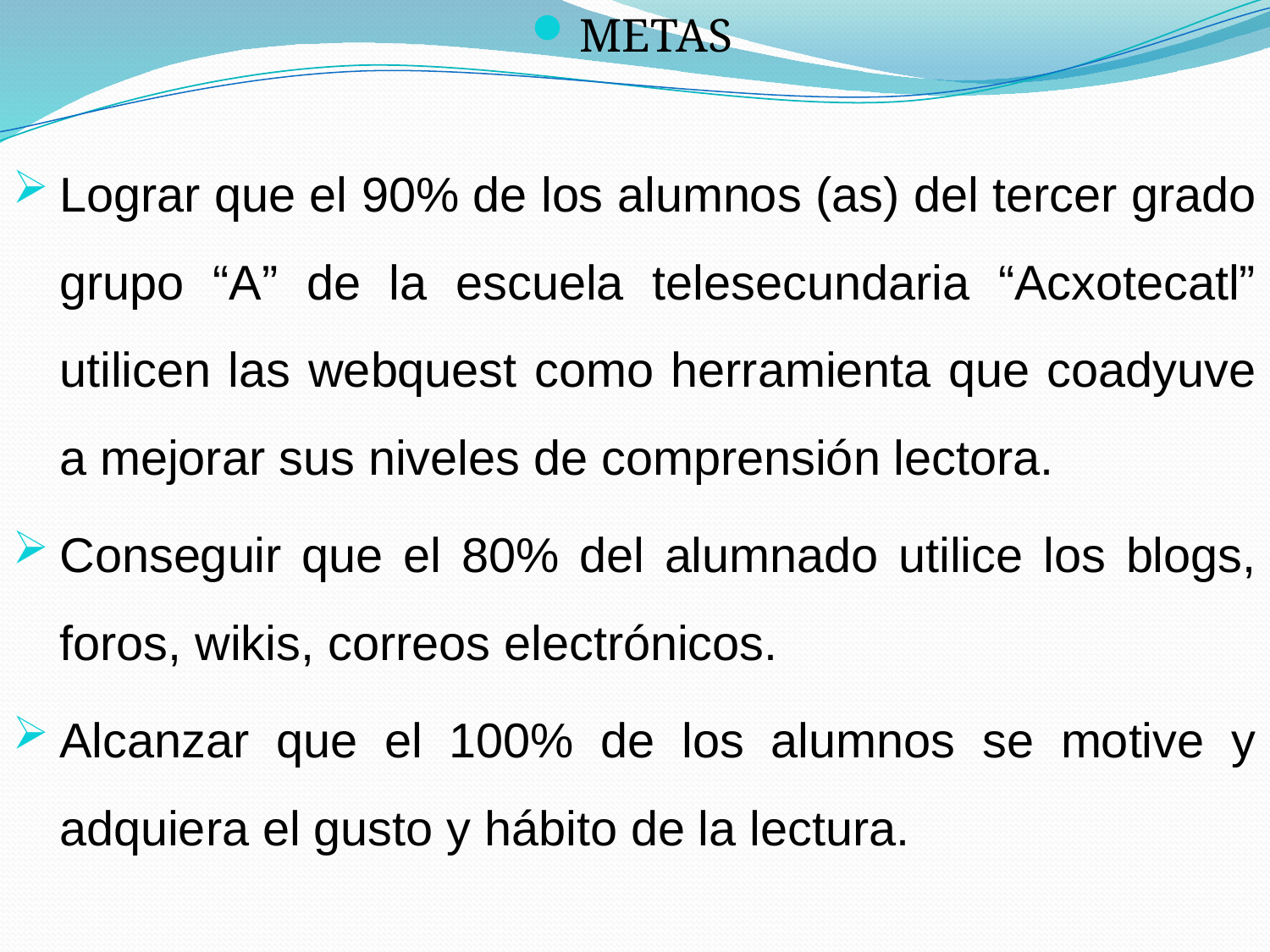

METAS

Lograr que el 90% de los alumnos (as) del tercer grado grupo “A” de la escuela telesecundaria “Acxotecatl” utilicen las webquest como herramienta que coadyuve a mejorar sus niveles de comprensión lectora.
Conseguir que el 80% del alumnado utilice los blogs, foros, wikis, correos electrónicos.
Alcanzar que el 100% de los alumnos se motive y adquiera el gusto y hábito de la lectura.